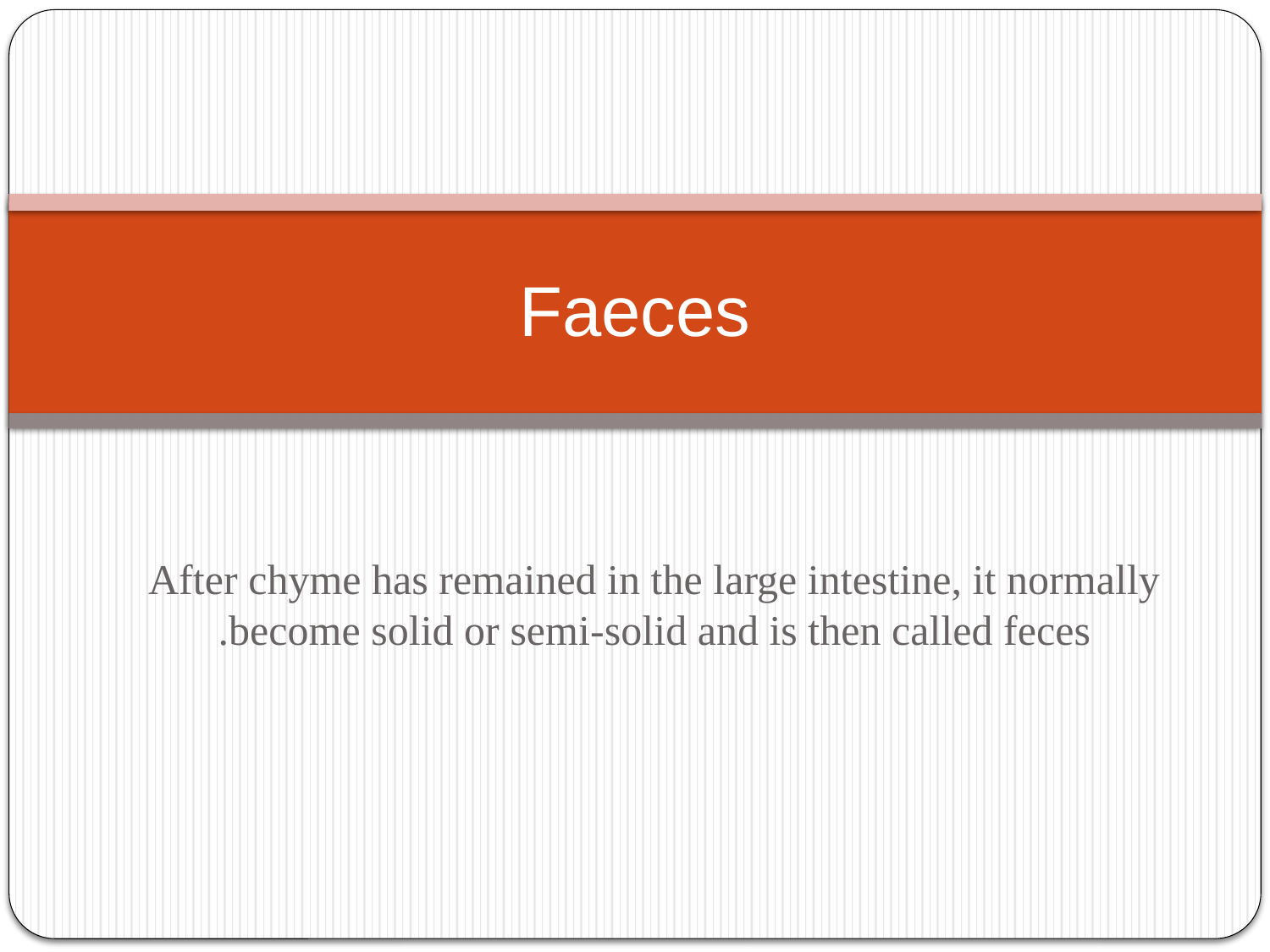

# Faeces
After chyme has remained in the large intestine, it normally become solid or semi-solid and is then called feces.